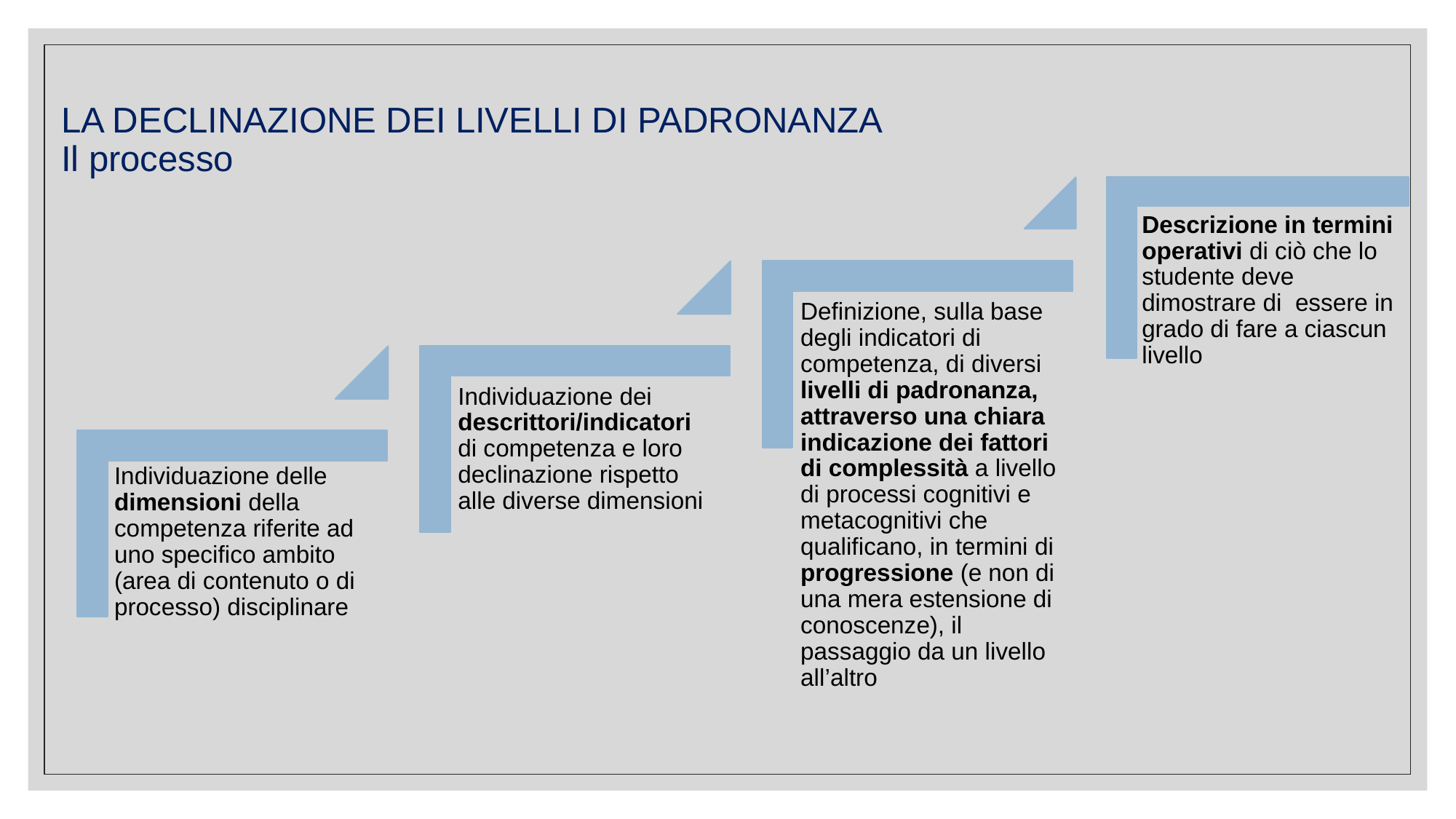

# LA DECLINAZIONE DEI LIVELLI DI PADRONANZA Il processo

Individuazione delle dimensioni della competenza riferite ad uno specifico ambito (area di contenuto o di processo) disciplinare
Individuazione dei descrittori/indicatori  di competenza e loro declinazione rispetto alle diverse dimensioni
Definizione, sulla base degli indicatori di competenza, di diversi livelli di padronanza, attraverso una chiara indicazione dei fattori di complessità a livello di processi cognitivi e metacognitivi che qualificano, in termini di progressione (e non di una mera estensione di conoscenze), il passaggio da un livello all’altro

Descrizione in termini  operativi di ciò che lo studente deve dimostrare di  essere in grado di fare a ciascun livello